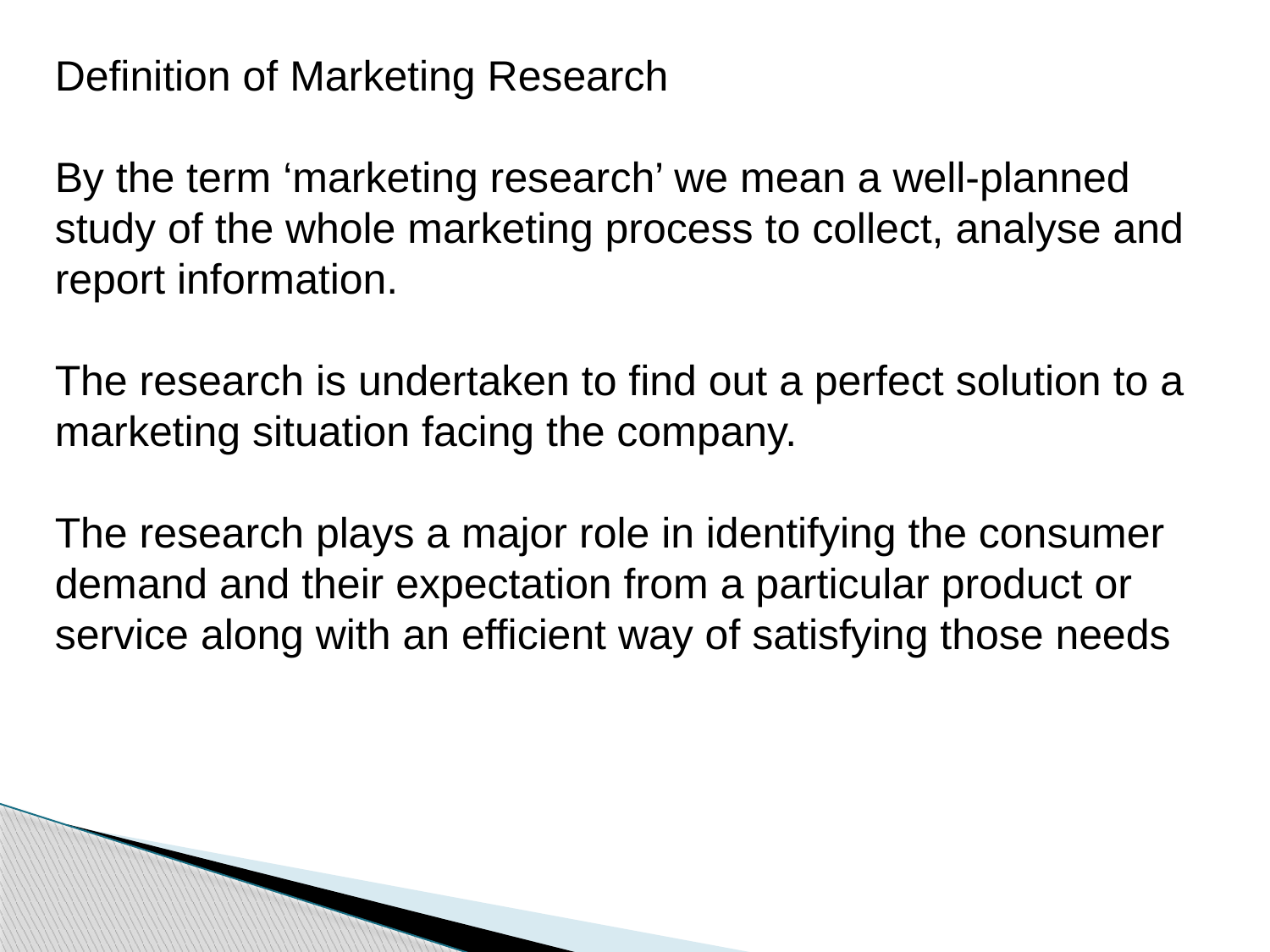

Definition of Marketing Research

By the term ‘marketing research’ we mean a well-planned study of the whole marketing process to collect, analyse and report information.

The research is undertaken to find out a perfect solution to a marketing situation facing the company.

The research plays a major role in identifying the consumer demand and their expectation from a particular product or service along with an efficient way of satisfying those needs